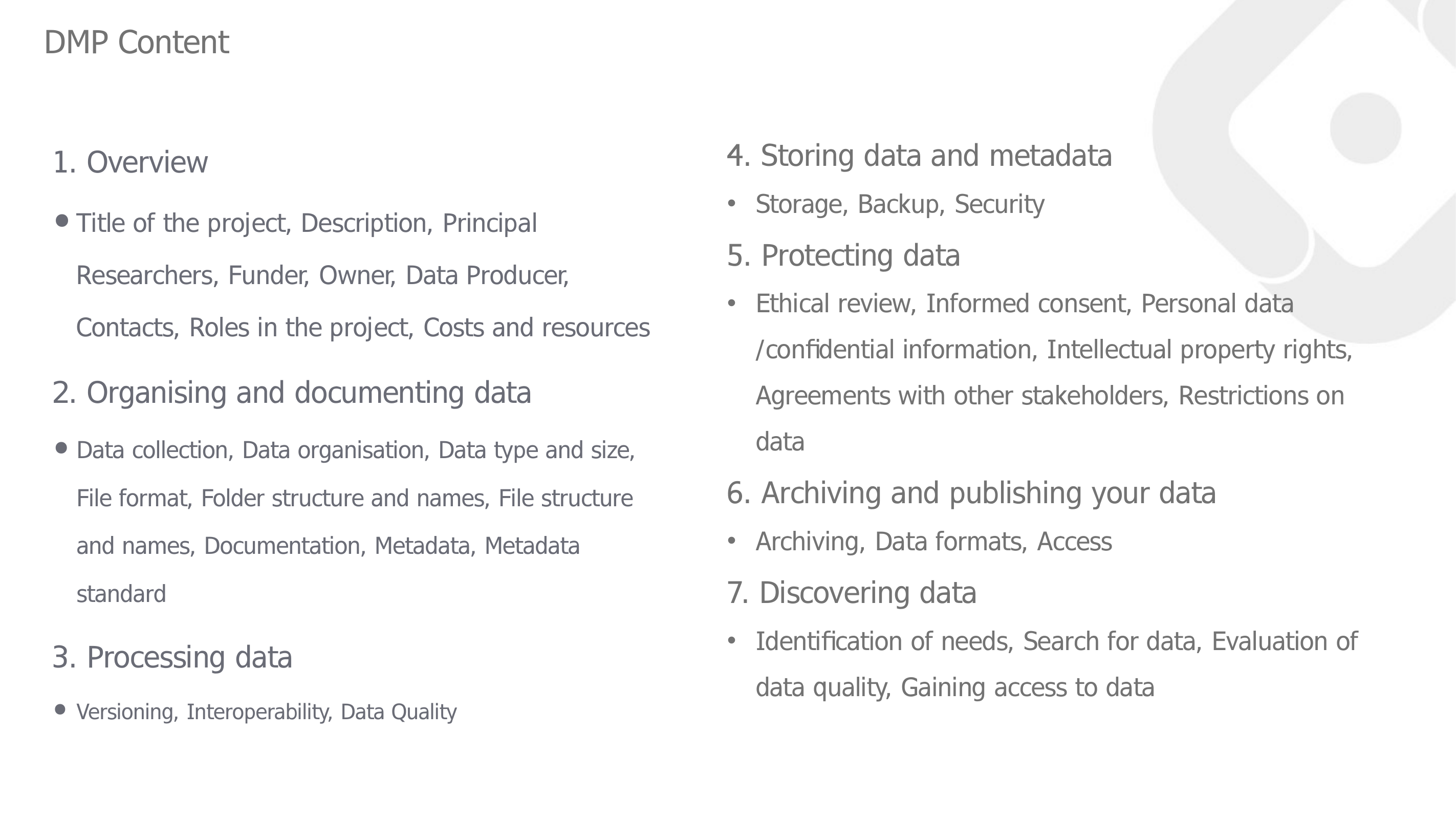

DMP Content
4. Storing data and metadata
Storage, Backup, Security
5. Protecting data
Ethical review, Informed consent, Personal data /confidential information, Intellectual property rights, Agreements with other stakeholders, Restrictions on data
6. Archiving and publishing your data
Archiving, Data formats, Access
7. Discovering data
Identification of needs, Search for data, Evaluation of data quality, Gaining access to data
1. Overview
Title of the project, Description, Principal Researchers, Funder, Owner, Data Producer, Contacts, Roles in the project, Costs and resources
2. Organising and documenting data
Data collection, Data organisation, Data type and size, File format, Folder structure and names, File structure and names, Documentation, Metadata, Metadata standard
3. Processing data
Versioning, Interoperability, Data Quality